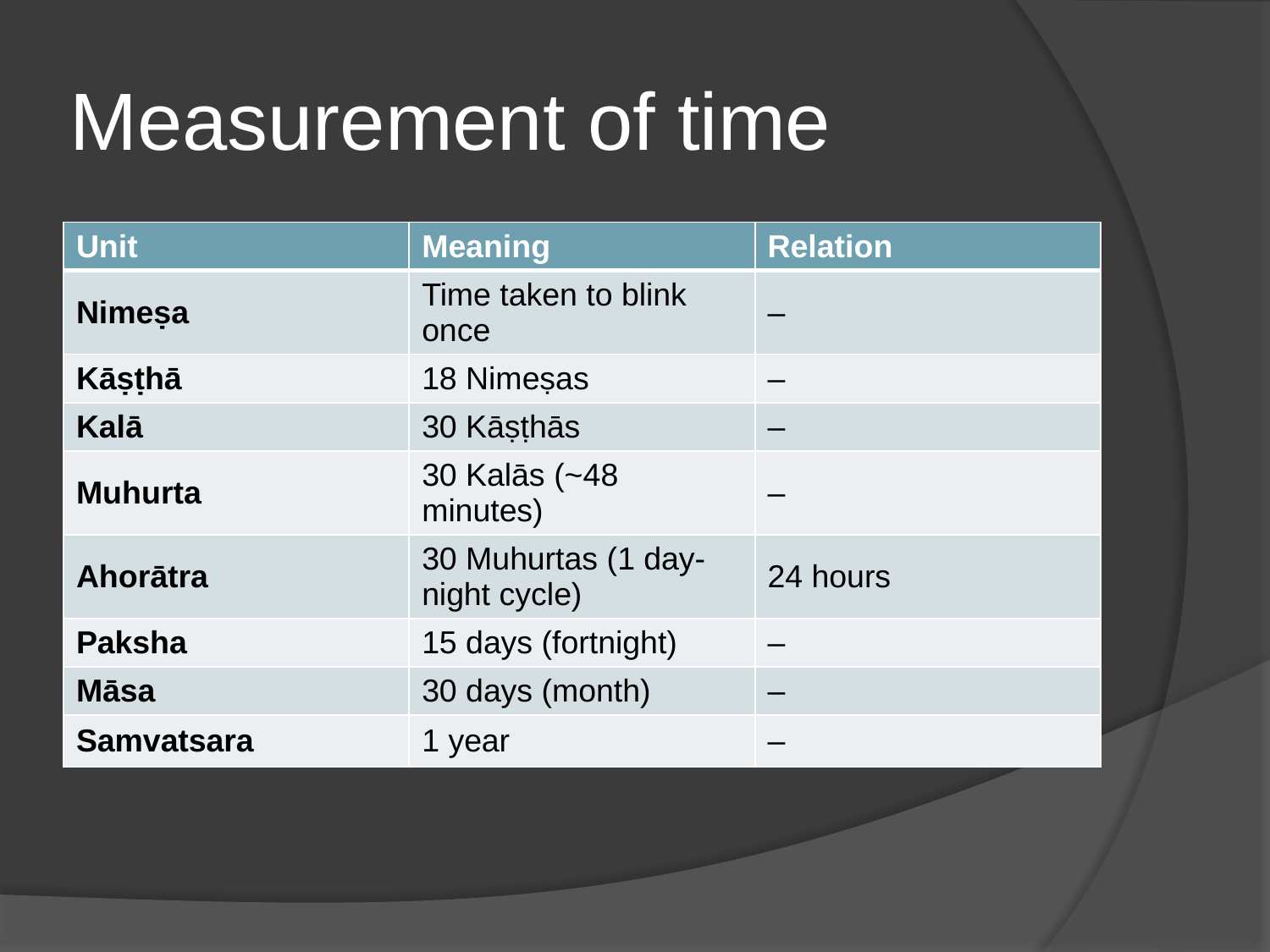

# Measurement of time
| Unit | Meaning | Relation |
| --- | --- | --- |
| Nimeṣa | Time taken to blink once | – |
| Kāṣṭhā | 18 Nimeṣas | – |
| Kalā | 30 Kāṣṭhās | – |
| Muhurta | 30 Kalās (~48 minutes) | – |
| Ahorātra | 30 Muhurtas (1 day-night cycle) | 24 hours |
| Paksha | 15 days (fortnight) | – |
| Māsa | 30 days (month) | – |
| Samvatsara | 1 year | – |